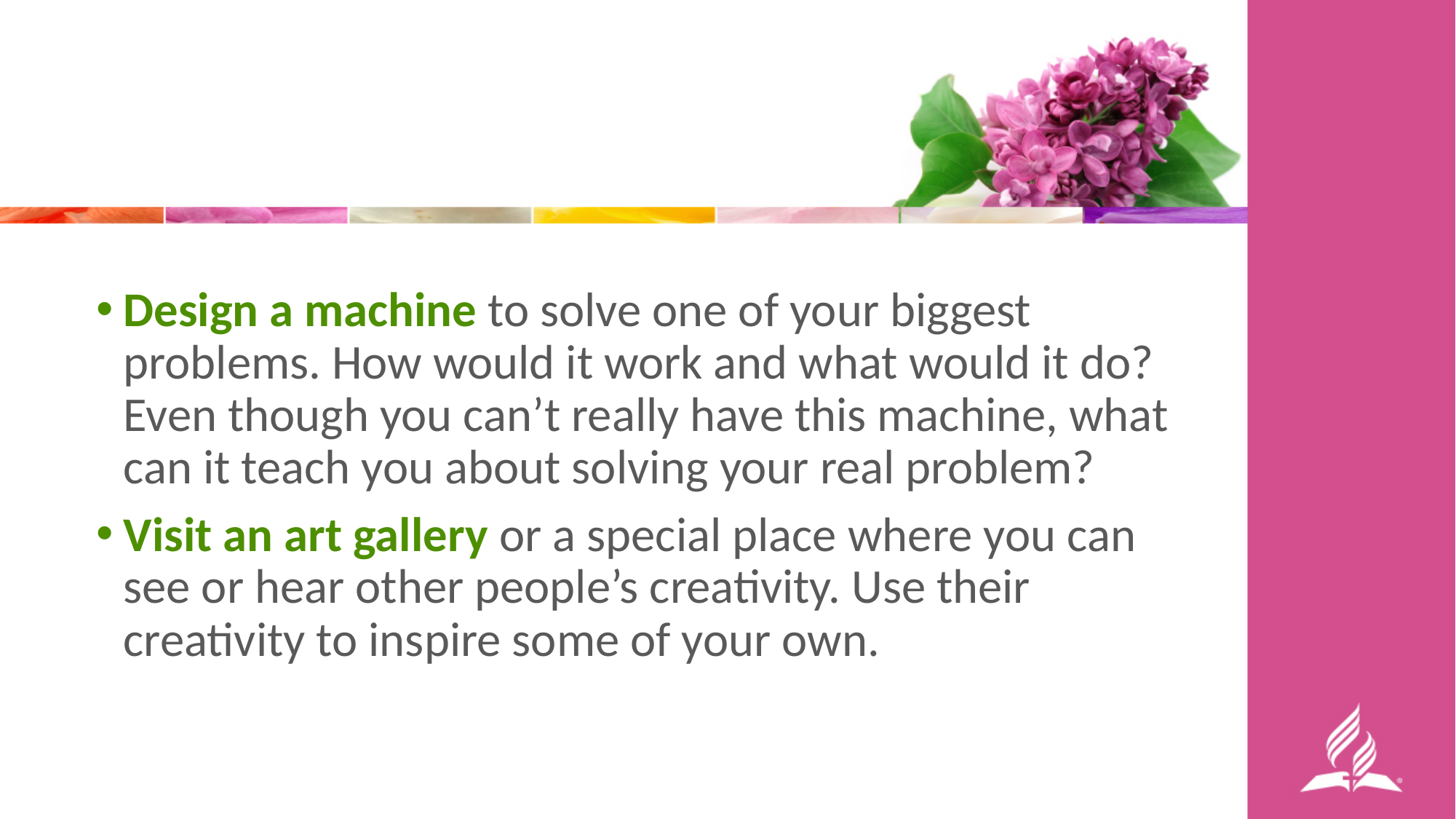

Design a machine to solve one of your biggest problems. How would it work and what would it do? Even though you can’t really have this machine, what can it teach you about solving your real problem?
Visit an art gallery or a special place where you can see or hear other people’s creativity. Use their creativity to inspire some of your own.